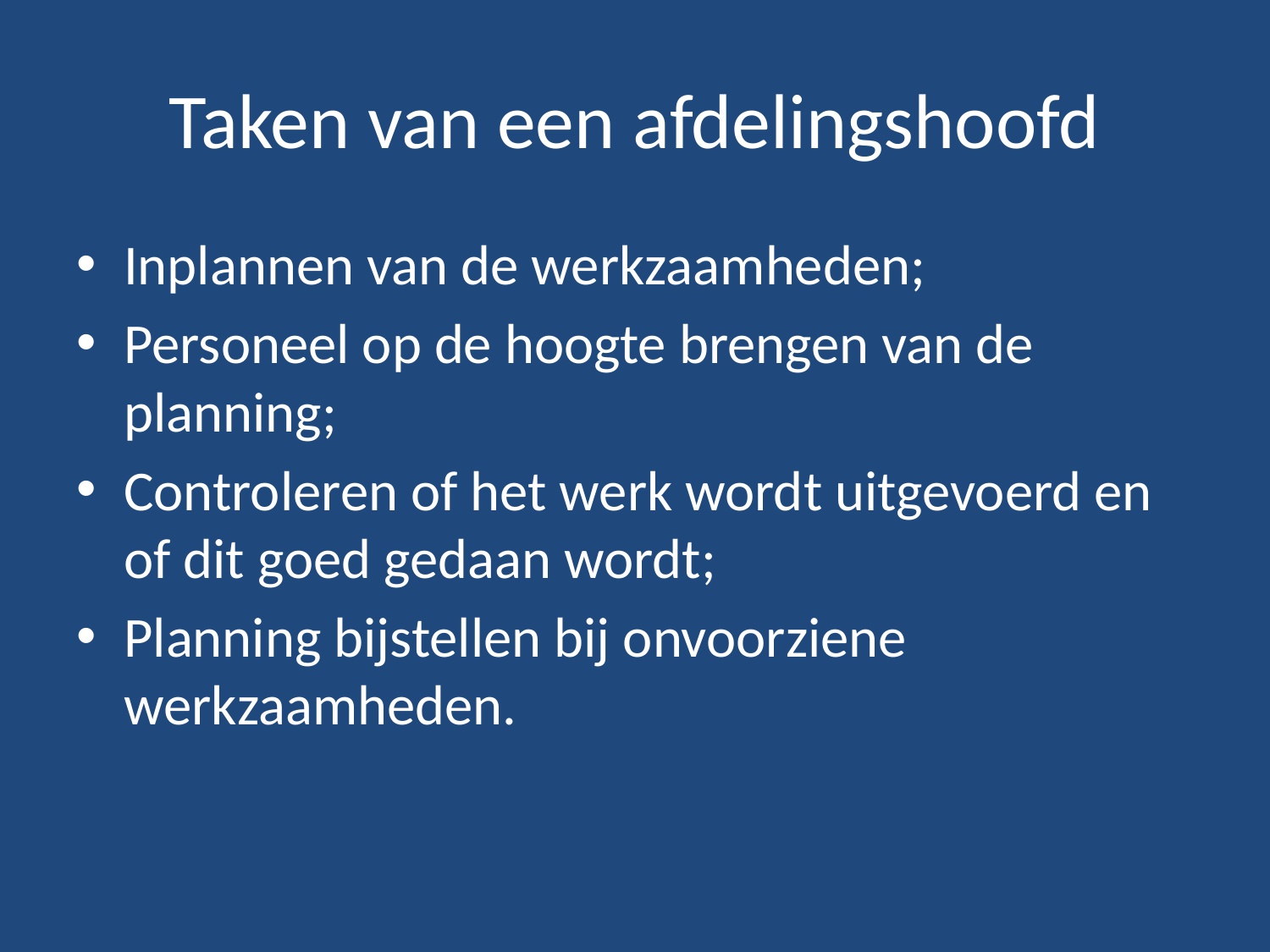

# Taken van een afdelingshoofd
Inplannen van de werkzaamheden;
Personeel op de hoogte brengen van de planning;
Controleren of het werk wordt uitgevoerd en of dit goed gedaan wordt;
Planning bijstellen bij onvoorziene werkzaamheden.